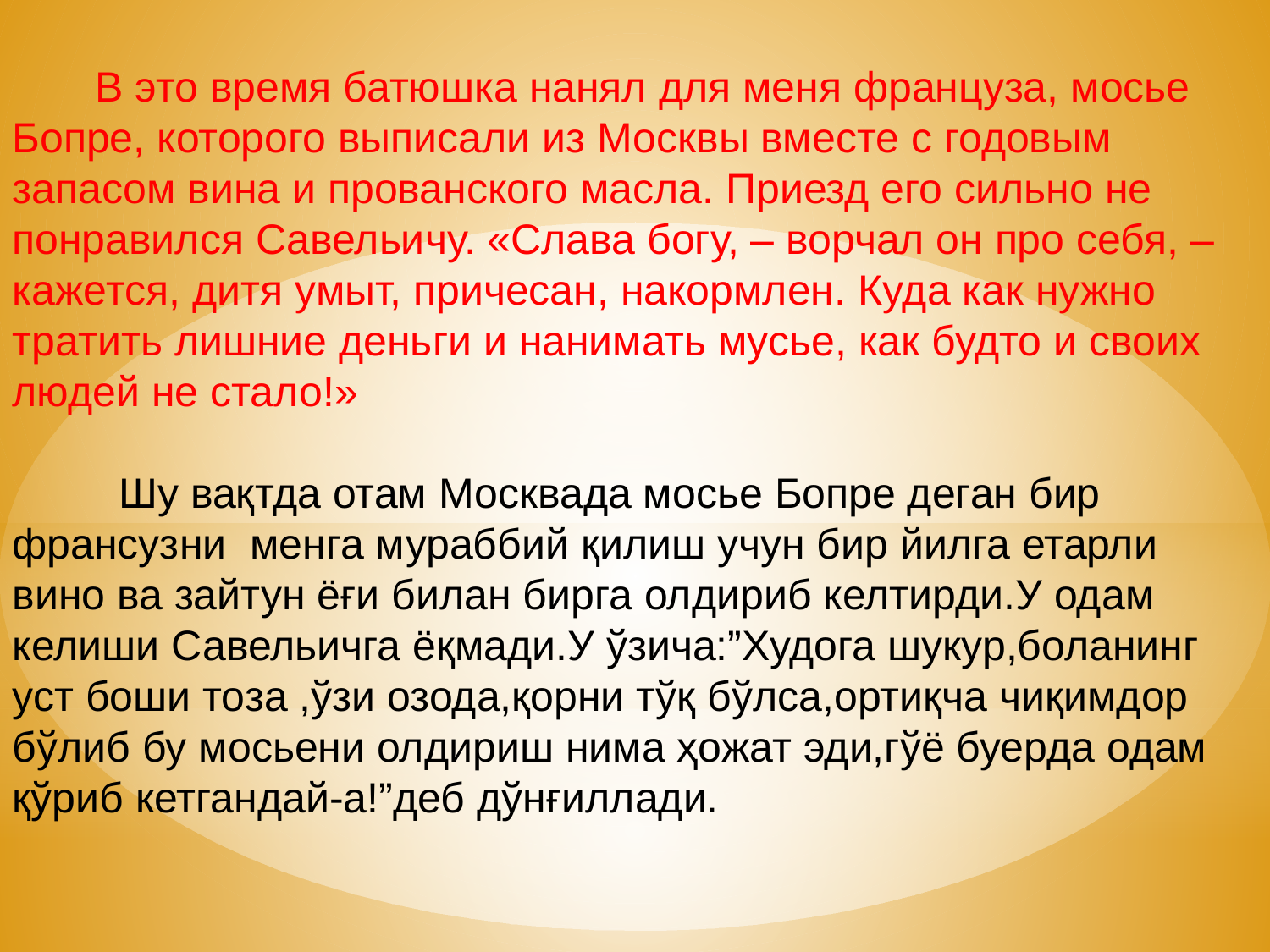

В это время батюшка нанял для меня француза, мосье Бопре, которого выписали из Москвы вместе с годовым запасом вина и прованского масла. Приезд его сильно не понравился Савельичу. «Слава богу, – ворчал он про себя, – кажется, дитя умыт, причесан, накормлен. Куда как нужно тратить лишние деньги и нанимать мусье, как будто и своих людей не стало!»

         Шу вақтда отам Москвада мосье Бопре деган бир франсузни  менга мураббий қилиш учун бир йилга етарли вино ва зайтун ёғи билан бирга олдириб келтирди.У одам келиши Савельичга ёқмади.У ўзича:”Худога шукур,боланинг уст боши тоза ,ўзи озода,қорни тўқ бўлса,ортиқча чиқимдор бўлиб бу мосьени олдириш нима ҳожат эди,гўё буерда одам қўриб кетгандай-а!”деб дўнғиллади.